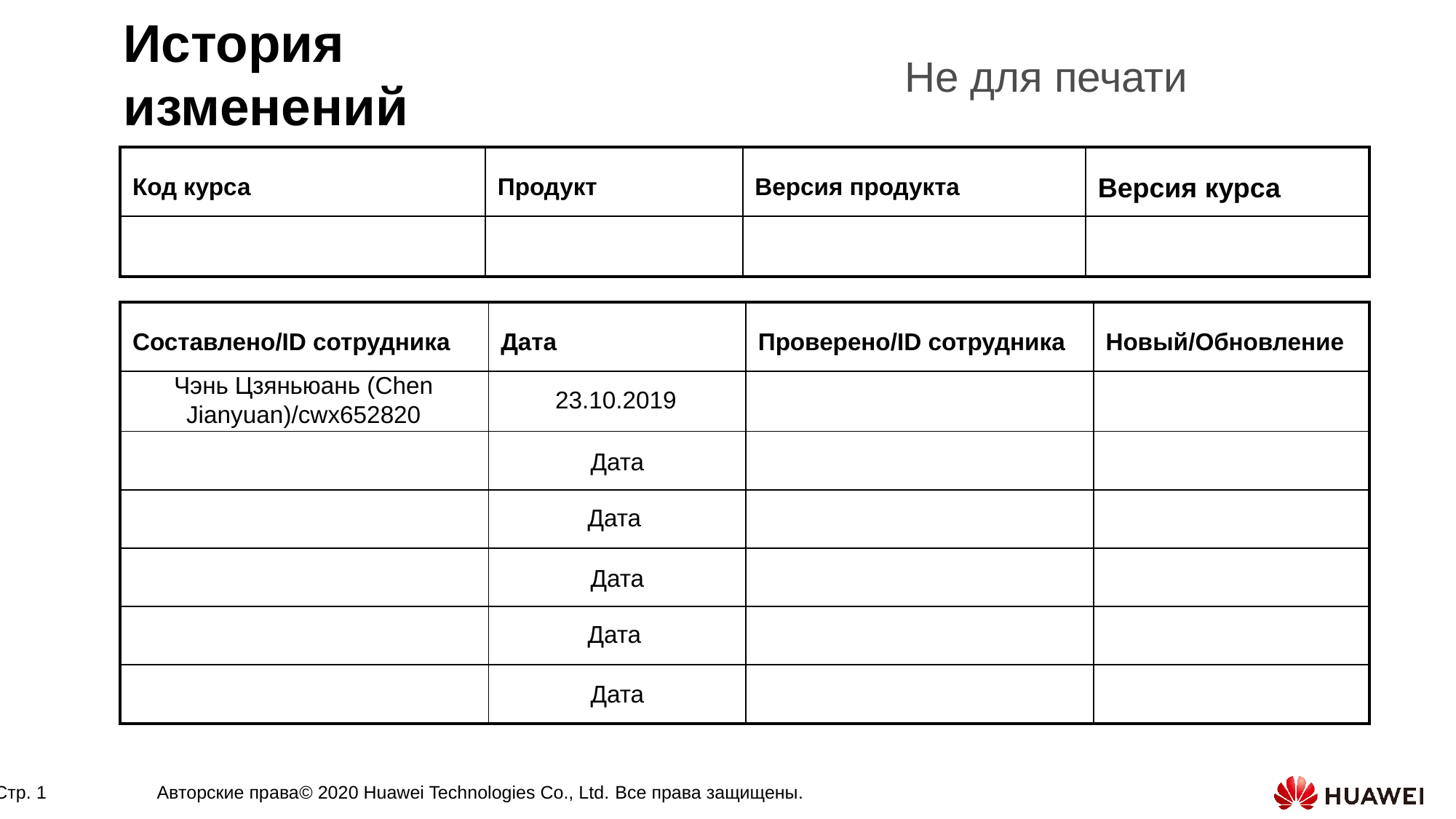

Чэнь Цзяньюань (Chen Jianyuan)/cwx652820
23.10.2019

Дата

Дата

Дата

Дата

Дата